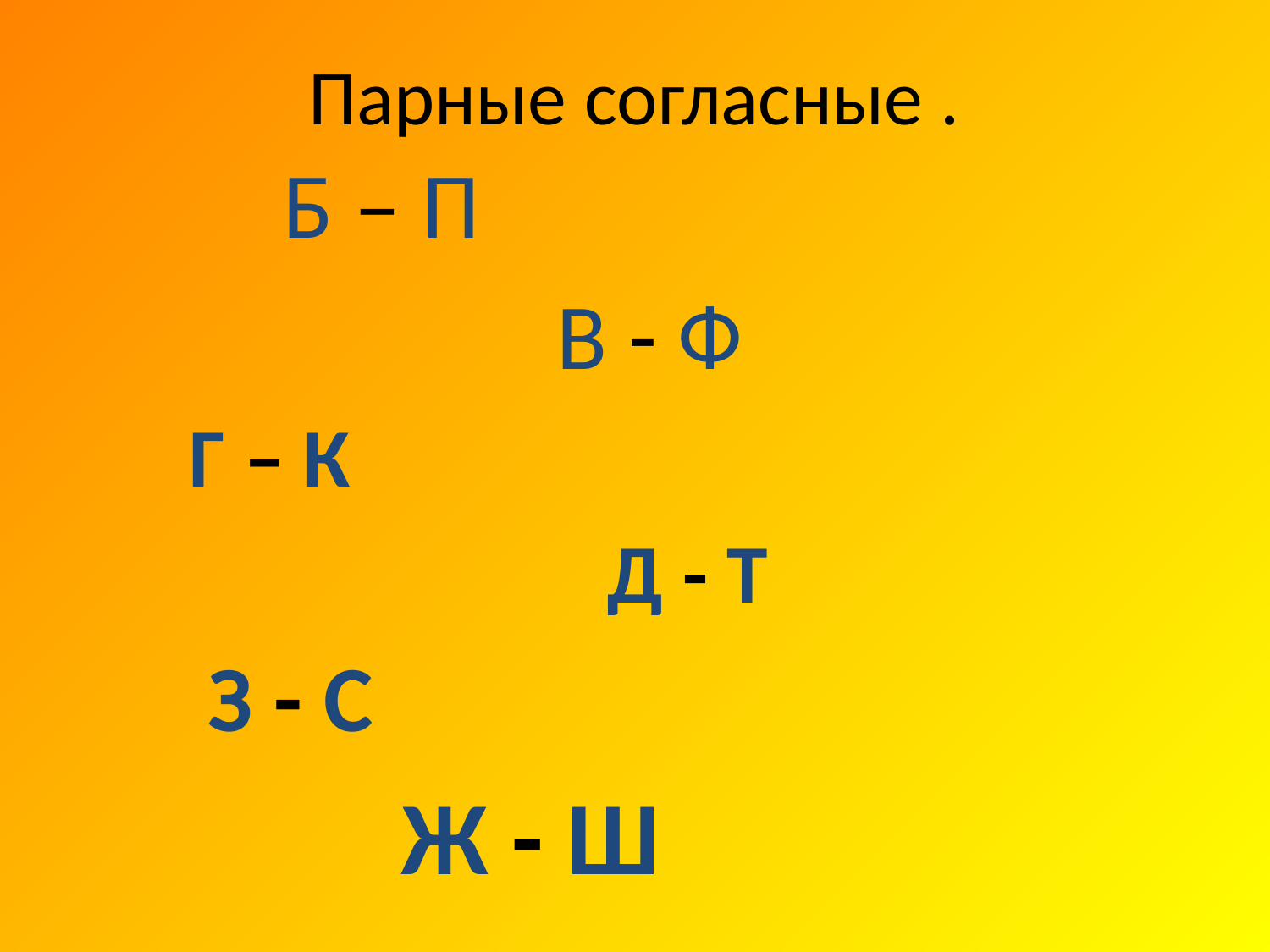

# Парные согласные .
           Б – П
                            В - Ф
      Г – К
                               Д - Т
       З - С
                   Ж - Ш